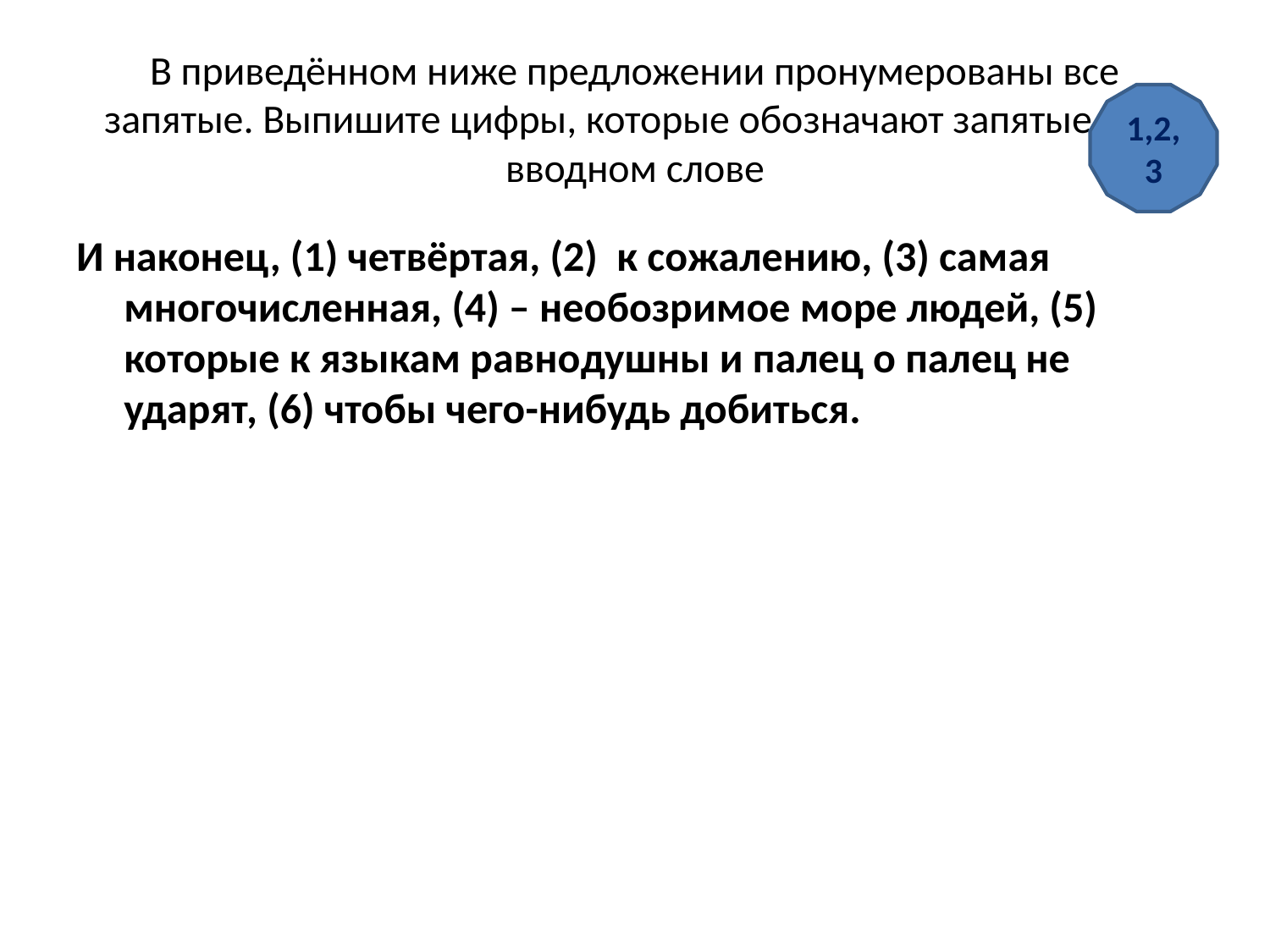

# В приведённом ниже предложении пронумерованы все запятые. Выпишите цифры, которые обозначают запятые при вводном слове
1,2,3
И наконец, (1) четвёртая, (2)  к сожалению, (3) самая многочисленная, (4) – необозримое море людей, (5) которые к языкам равнодушны и палец о палец не ударят, (6) чтобы чего-нибудь добиться.